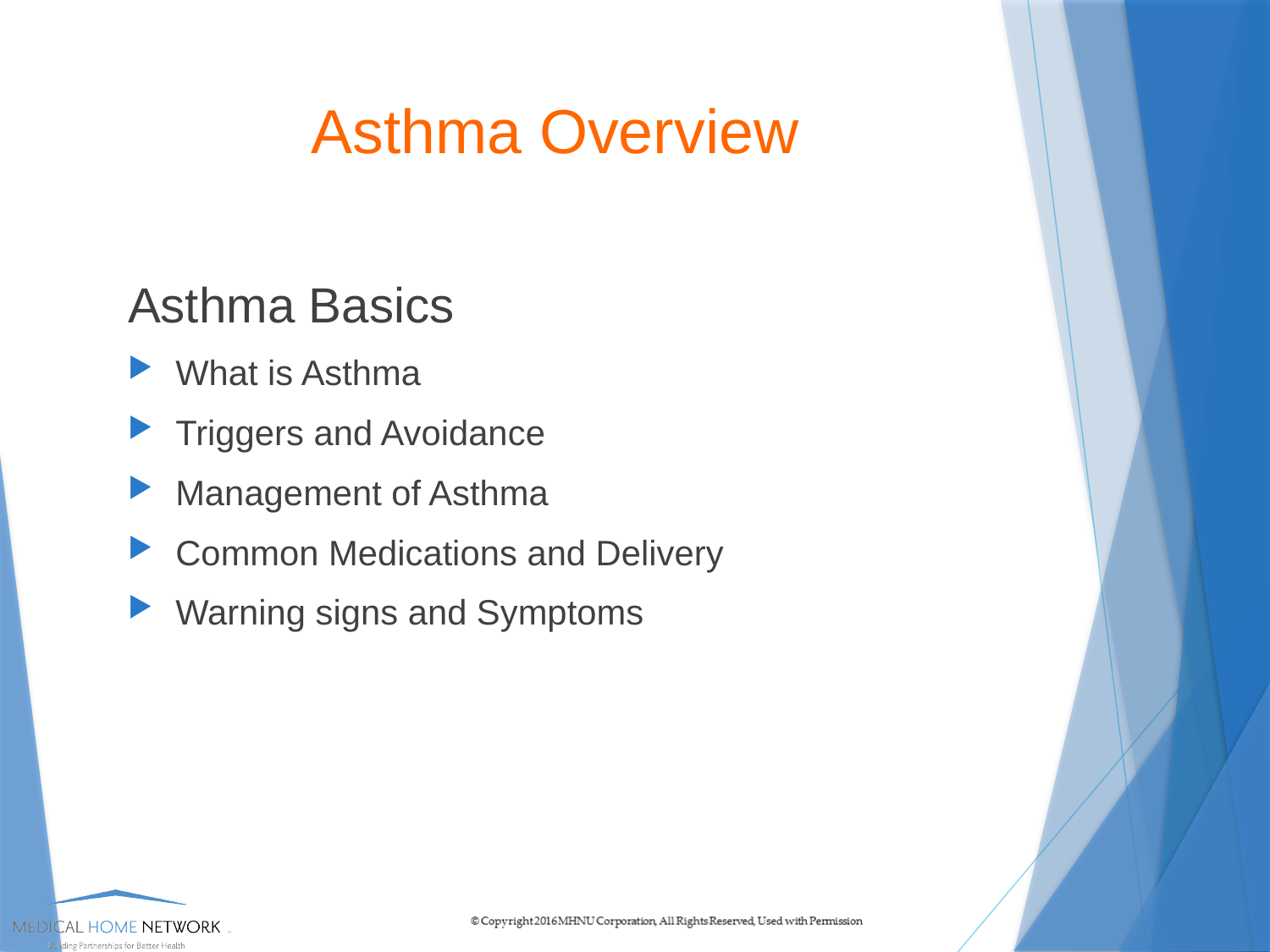

# Asthma Overview

Asthma Basics
What is Asthma
Triggers and Avoidance
Management of Asthma
Common Medications and Delivery
Warning signs and Symptoms